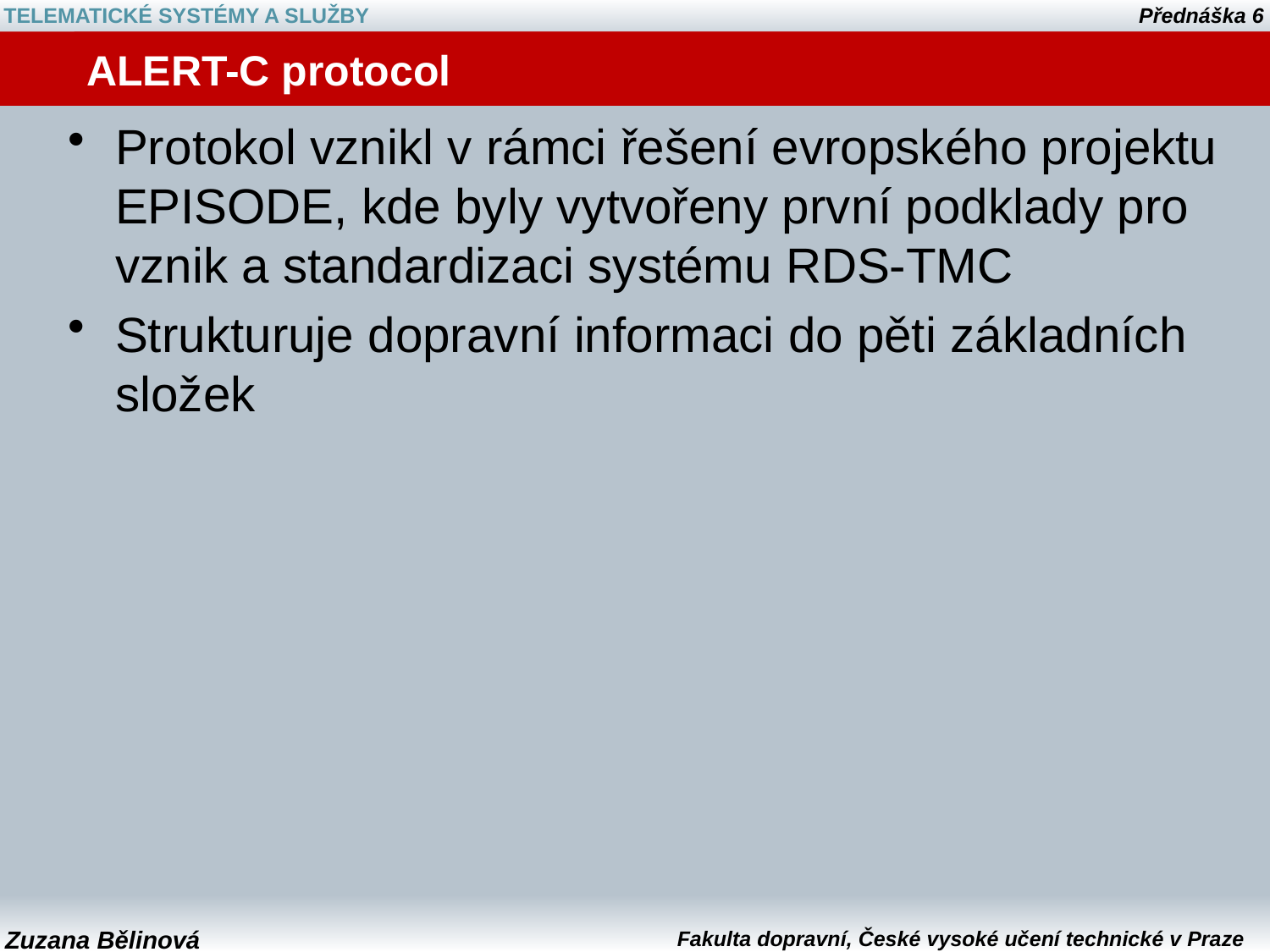

# ALERT-C protocol
Protokol vznikl v rámci řešení evropského projektu EPISODE, kde byly vytvořeny první podklady pro vznik a standardizaci systému RDS-TMC
Strukturuje dopravní informaci do pěti základních složek